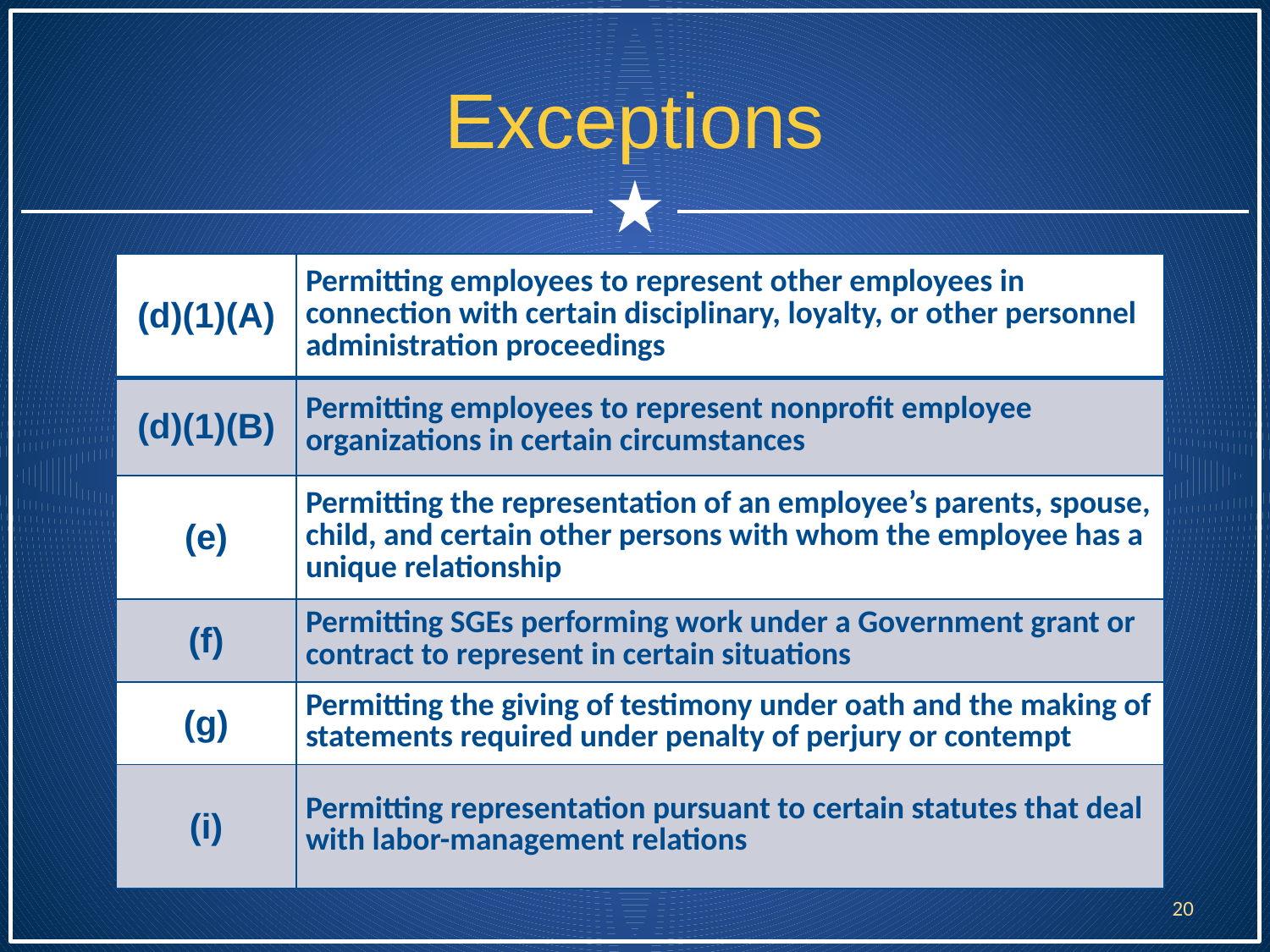

# Exceptions
| (d)(1)(A) | Permitting employees to represent other employees in connection with certain disciplinary, loyalty, or other personnel administration proceedings |
| --- | --- |
| (d)(1)(B) | Permitting employees to represent nonprofit employee organizations in certain circumstances |
| (e) | Permitting the representation of an employee’s parents, spouse, child, and certain other persons with whom the employee has a unique relationship |
| (f) | Permitting SGEs performing work under a Government grant or contract to represent in certain situations |
| (g) | Permitting the giving of testimony under oath and the making of statements required under penalty of perjury or contempt |
| (i) | Permitting representation pursuant to certain statutes that deal with labor-management relations |
20